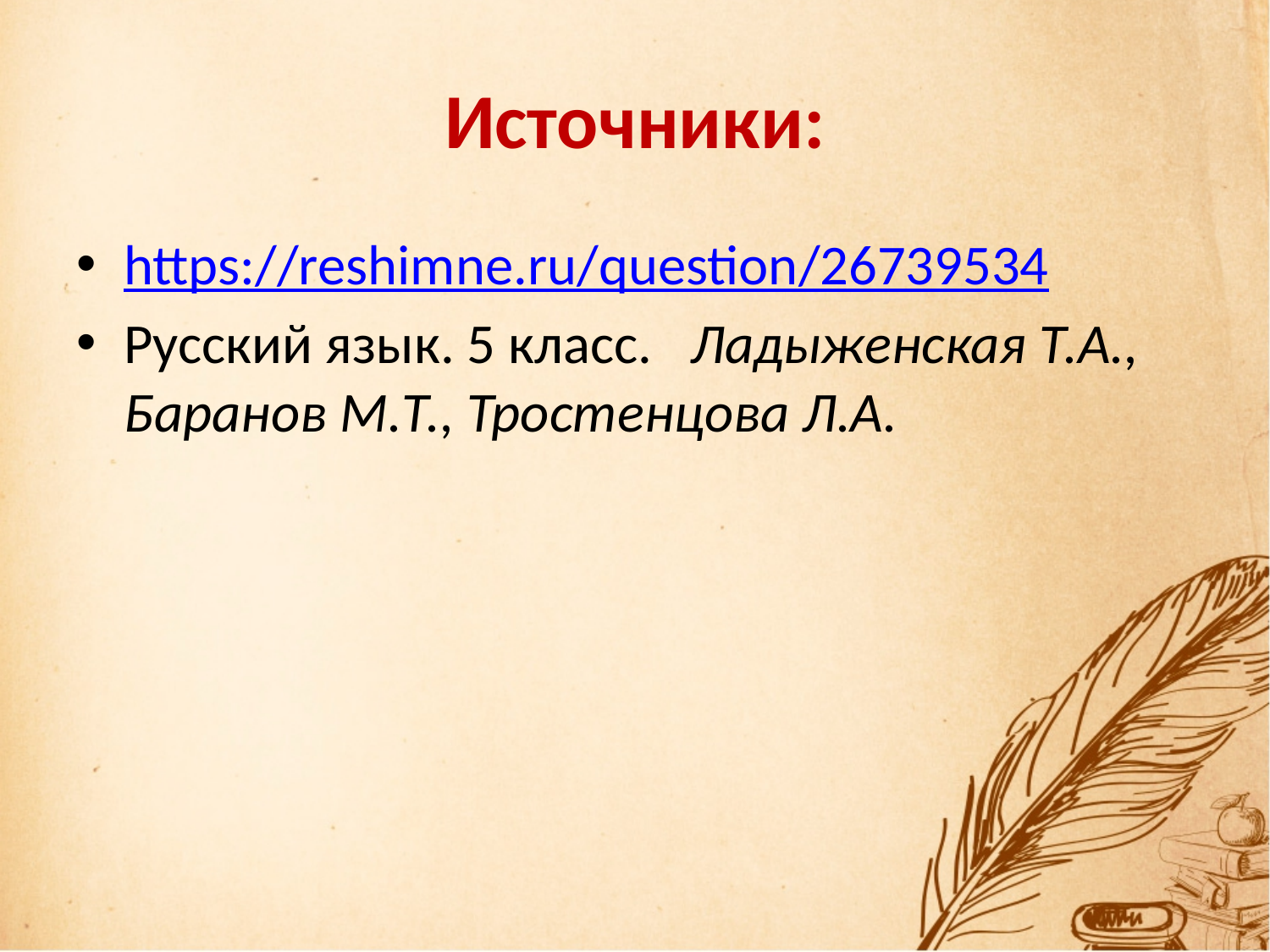

# Источники:
https://reshimne.ru/question/26739534
Русский язык. 5 класс.   Ладыженская Т.А., Баранов М.Т., Тростенцова Л.А.